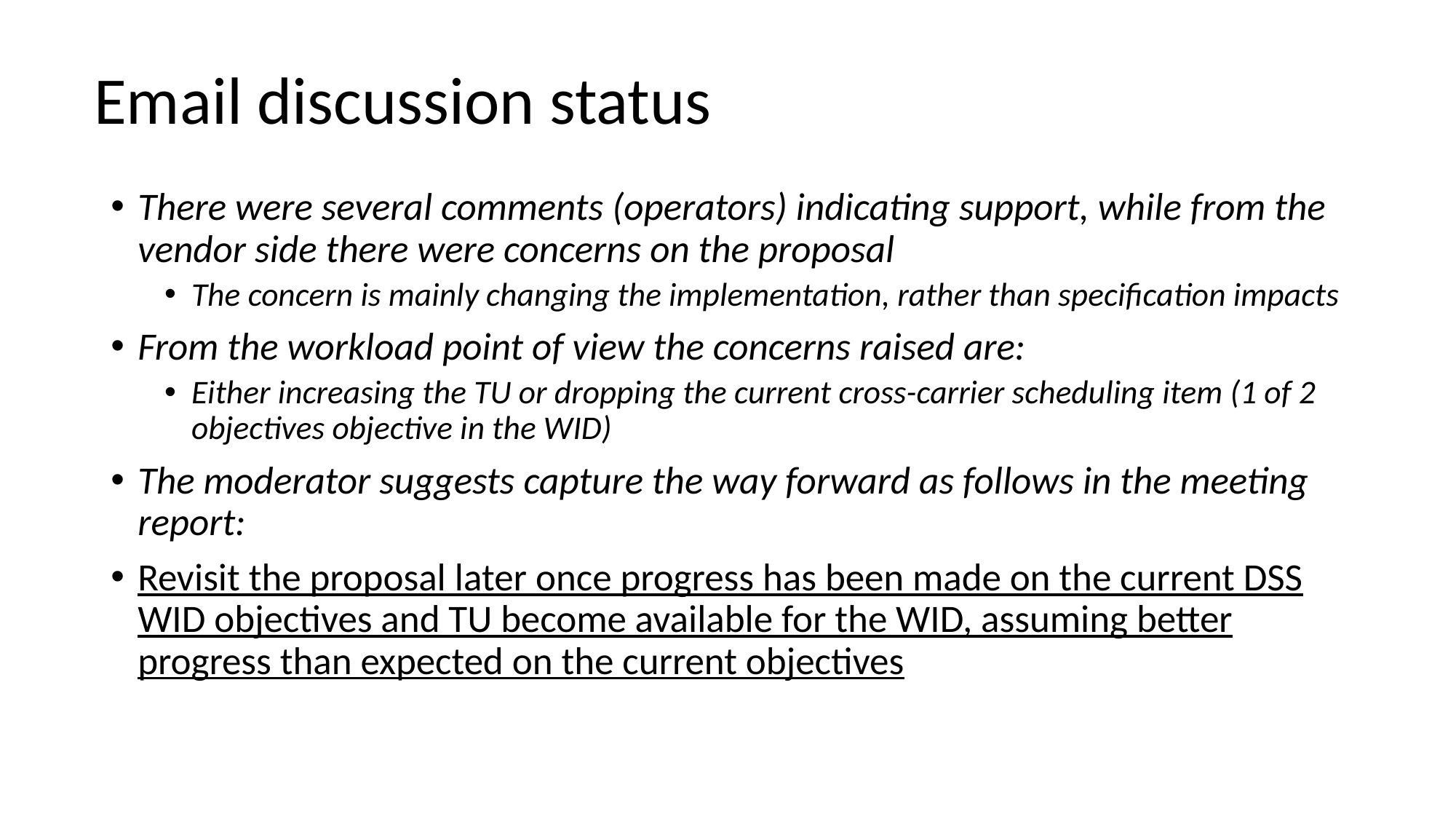

# Email discussion status
There were several comments (operators) indicating support, while from the vendor side there were concerns on the proposal
The concern is mainly changing the implementation, rather than specification impacts
From the workload point of view the concerns raised are:
Either increasing the TU or dropping the current cross-carrier scheduling item (1 of 2 objectives objective in the WID)
The moderator suggests capture the way forward as follows in the meeting report:
Revisit the proposal later once progress has been made on the current DSS WID objectives and TU become available for the WID, assuming better progress than expected on the current objectives